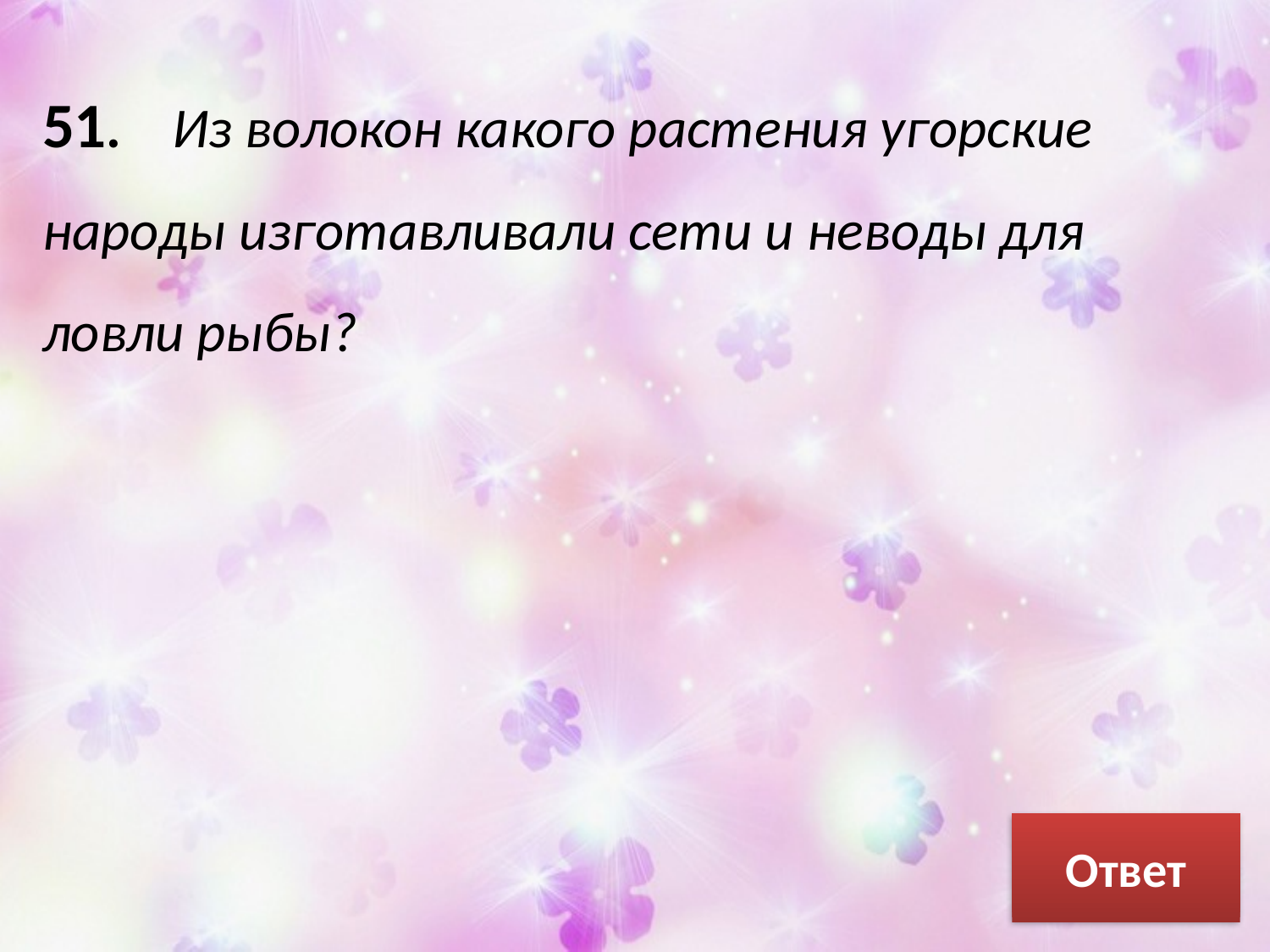

51.    Из волокон какого растения угорские народы изготавливали сети и неводы для ловли рыбы?
Ответ